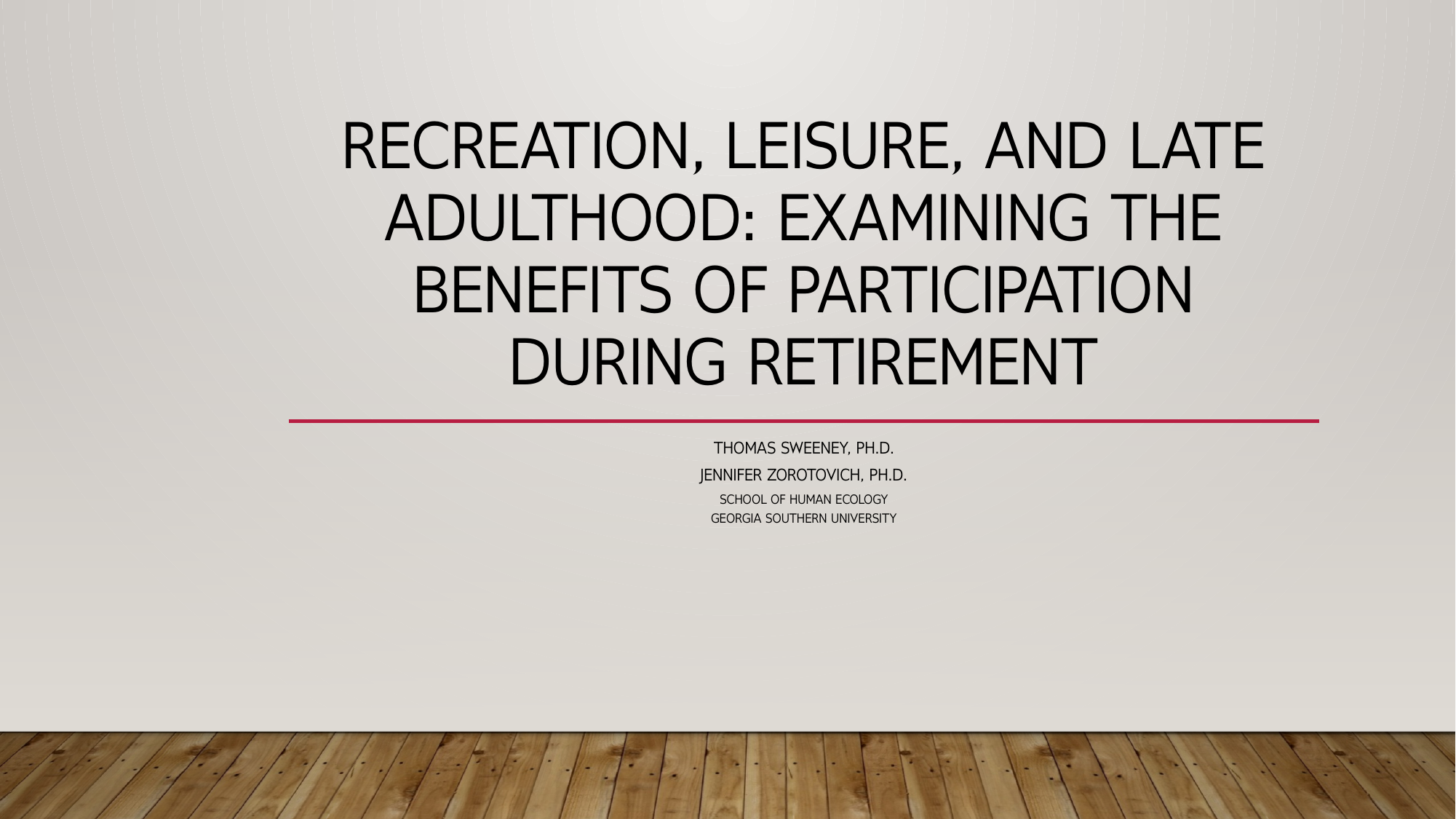

# Recreation, Leisure, and Late Adulthood: Examining the Benefits of Participation during Retirement
Thomas Sweeney, Ph.D.
Jennifer Zorotovich, Ph.D.
School of Human Ecology
Georgia Southern University